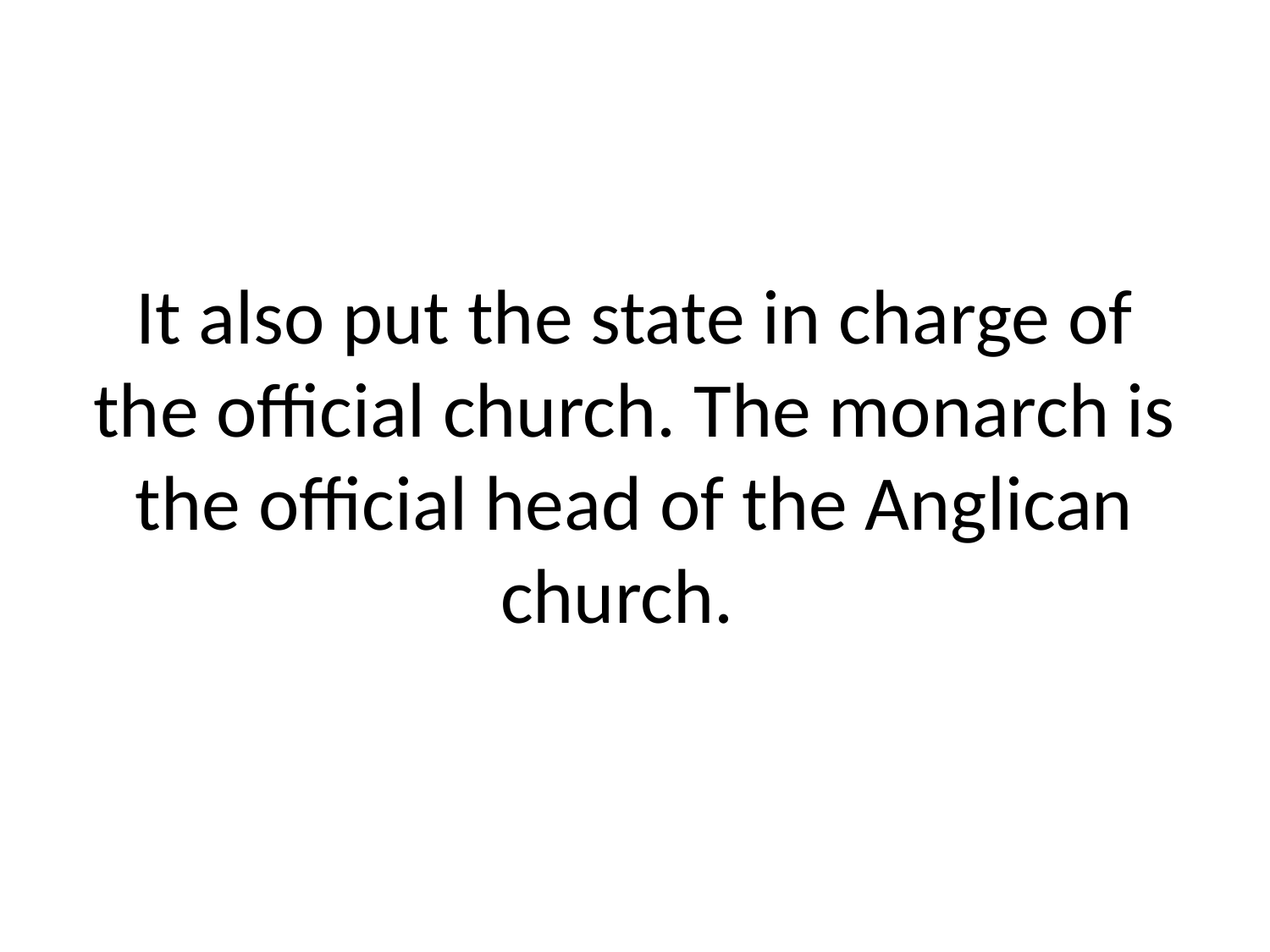

# It also put the state in charge of the official church. The monarch is the official head of the Anglican church.